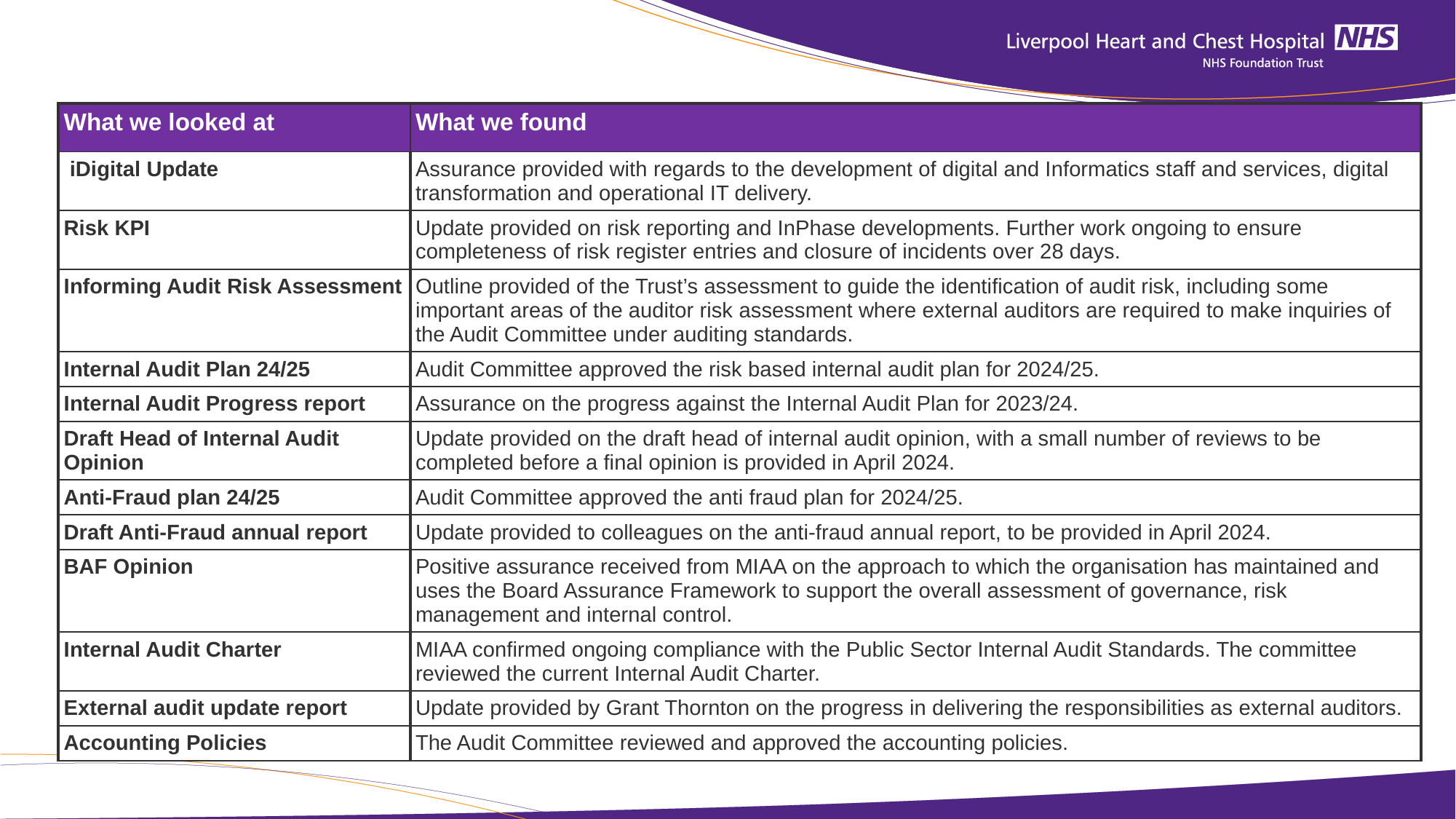

| What we looked at | What we found |
| --- | --- |
| iDigital Update | Assurance provided with regards to the development of digital and Informatics staff and services, digital transformation and operational IT delivery. |
| Risk KPI | Update provided on risk reporting and InPhase developments. Further work ongoing to ensure completeness of risk register entries and closure of incidents over 28 days. |
| Informing Audit Risk Assessment | Outline provided of the Trust’s assessment to guide the identification of audit risk, including some important areas of the auditor risk assessment where external auditors are required to make inquiries of the Audit Committee under auditing standards. |
| Internal Audit Plan 24/25 | Audit Committee approved the risk based internal audit plan for 2024/25. |
| Internal Audit Progress report | Assurance on the progress against the Internal Audit Plan for 2023/24. |
| Draft Head of Internal Audit Opinion | Update provided on the draft head of internal audit opinion, with a small number of reviews to be completed before a final opinion is provided in April 2024. |
| Anti-Fraud plan 24/25 | Audit Committee approved the anti fraud plan for 2024/25. |
| Draft Anti-Fraud annual report | Update provided to colleagues on the anti-fraud annual report, to be provided in April 2024. |
| BAF Opinion | Positive assurance received from MIAA on the approach to which the organisation has maintained and uses the Board Assurance Framework to support the overall assessment of governance, risk management and internal control. |
| Internal Audit Charter | MIAA confirmed ongoing compliance with the Public Sector Internal Audit Standards. The committee reviewed the current Internal Audit Charter. |
| External audit update report | Update provided by Grant Thornton on the progress in delivering the responsibilities as external auditors. |
| Accounting Policies | The Audit Committee reviewed and approved the accounting policies. |
3